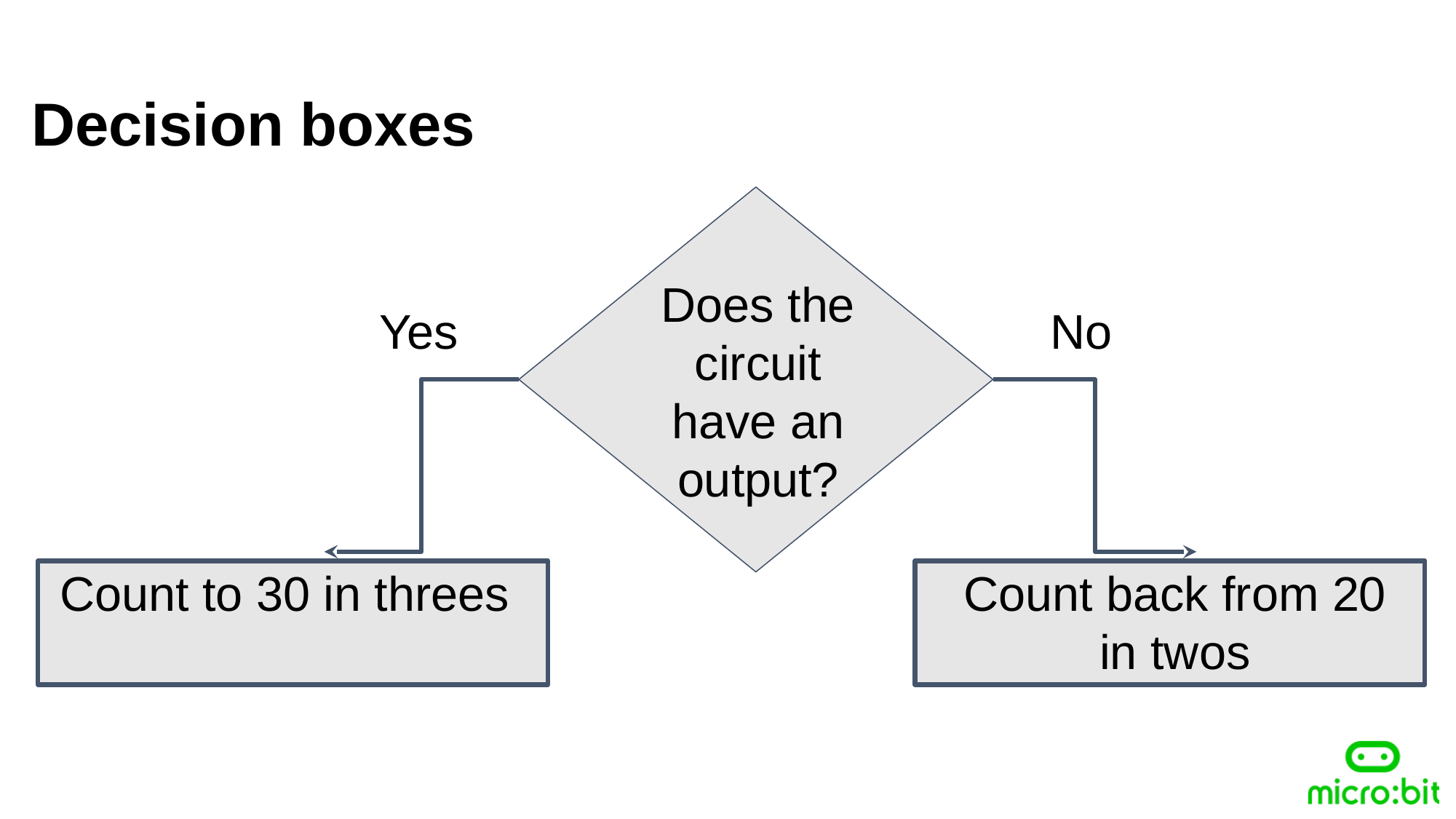

Decision boxes

Does the circuit have an output?
Yes
No
Count to 30 in threes
Count back from 20 in twos